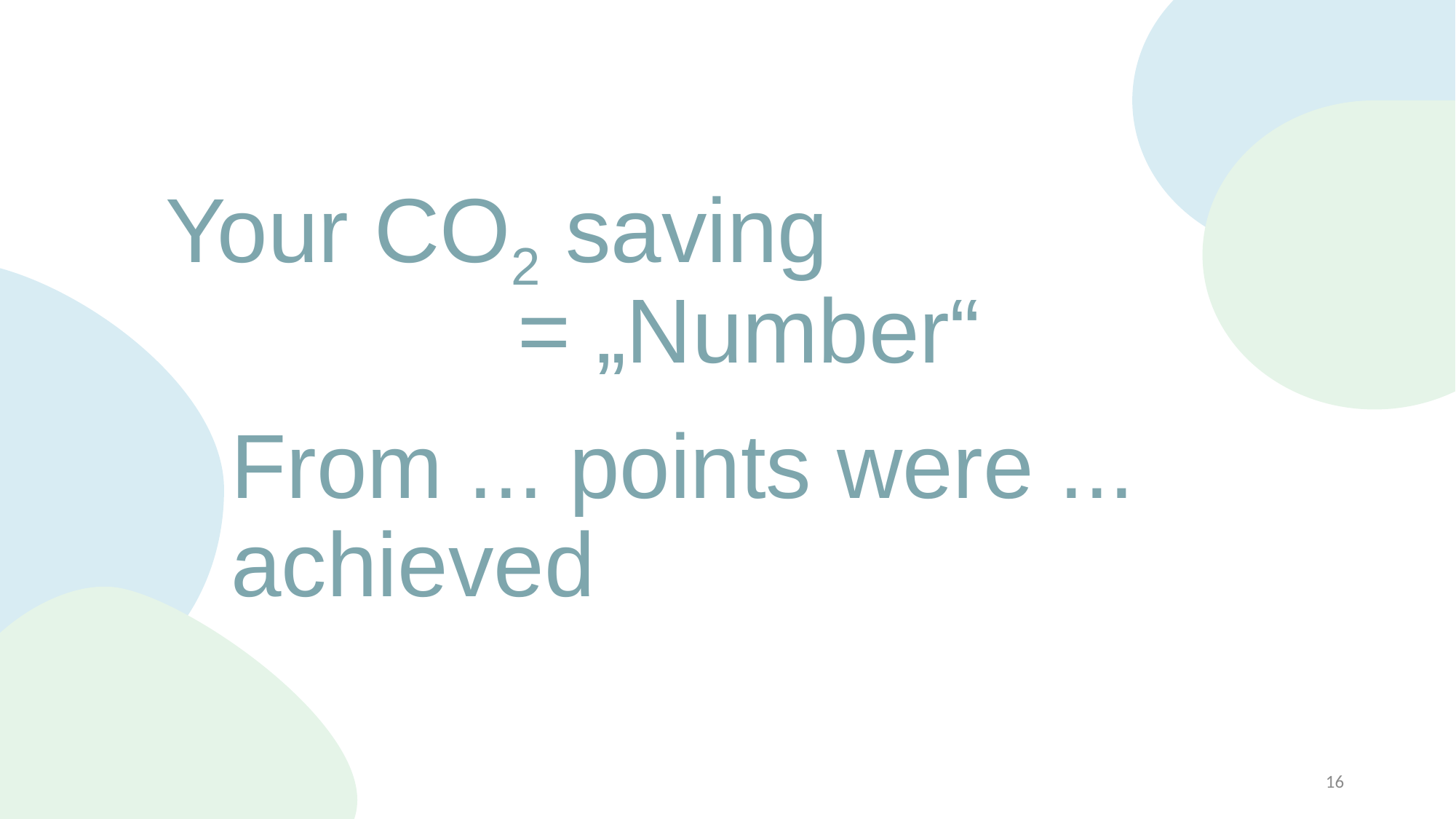

# Your CO2 saving = „Number“

From ... points were ... achieved

16